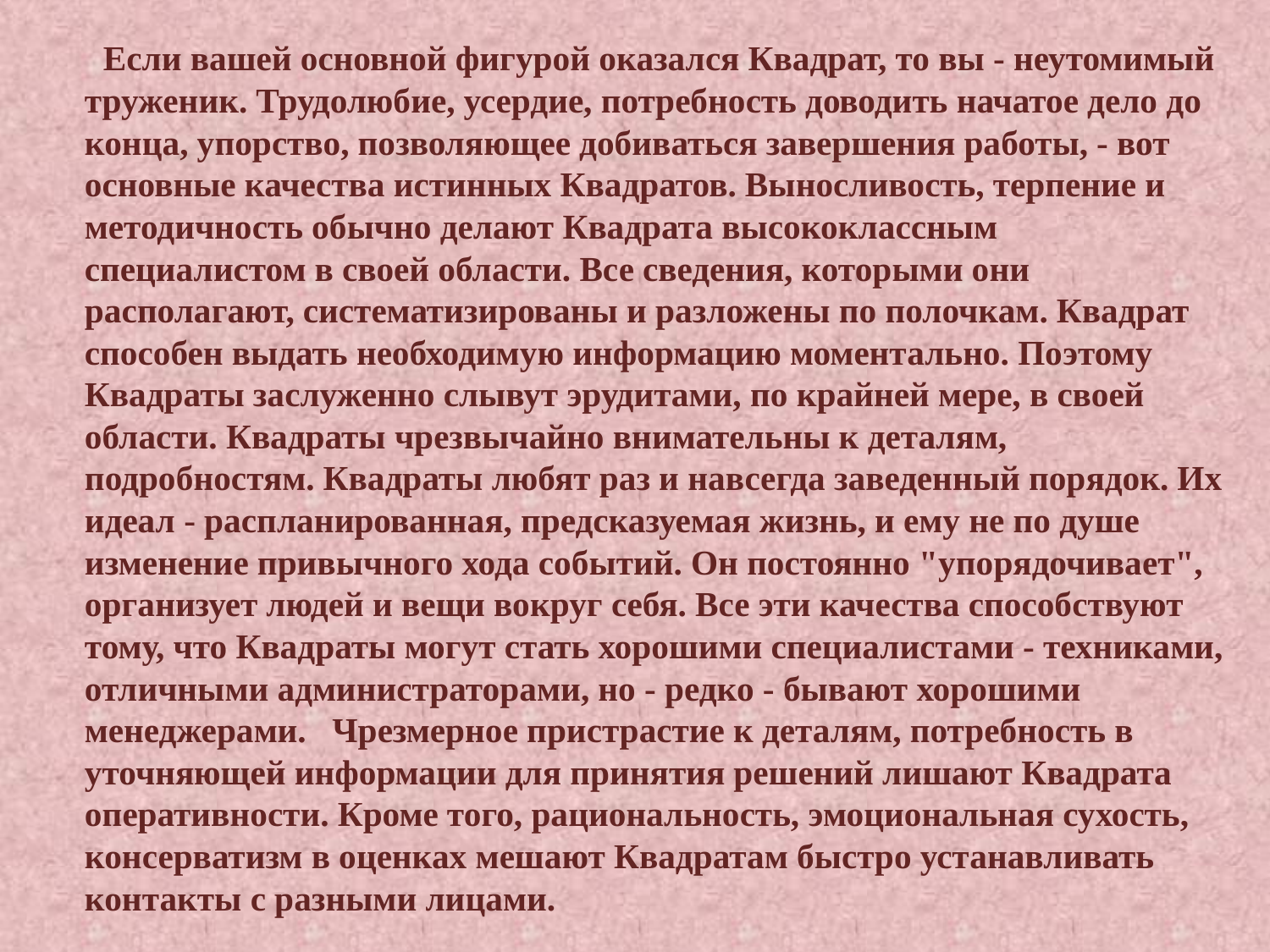

Если вашей основной фигурой оказался Квадрат, то вы - неутомимый труженик. Трудолюбие, усердие, потребность доводить начатое дело до конца, упорство, позволяющее добиваться завершения работы, - вот основные качества истинных Квадратов. Выносливость, терпение и методичность обычно делают Квадрата высококлассным специалистом в своей области. Все сведения, которыми они располагают, систематизированы и разложены по полочкам. Квадрат способен выдать необходимую информацию моментально. Поэтому Квадраты заслуженно слывут эрудитами, по крайней мере, в своей области. Квадраты чрезвычайно внимательны к деталям, подробностям. Квадраты любят раз и навсегда заведенный порядок. Их идеал - распланированная, предсказуемая жизнь, и ему не по душе изменение привычного хода событий. Он постоянно "упорядочивает", организует людей и вещи вокруг себя. Все эти качества способствуют тому, что Квадраты могут стать хорошими специалистами - техниками, отличными администраторами, но - редко - бывают хорошими менеджерами.   Чрезмерное пристрастие к деталям, потребность в уточняющей информации для принятия решений лишают Квадрата оперативности. Кроме того, рациональность, эмоциональная сухость, консерватизм в оценках мешают Квадратам быстро устанавливать контакты с разными лицами.